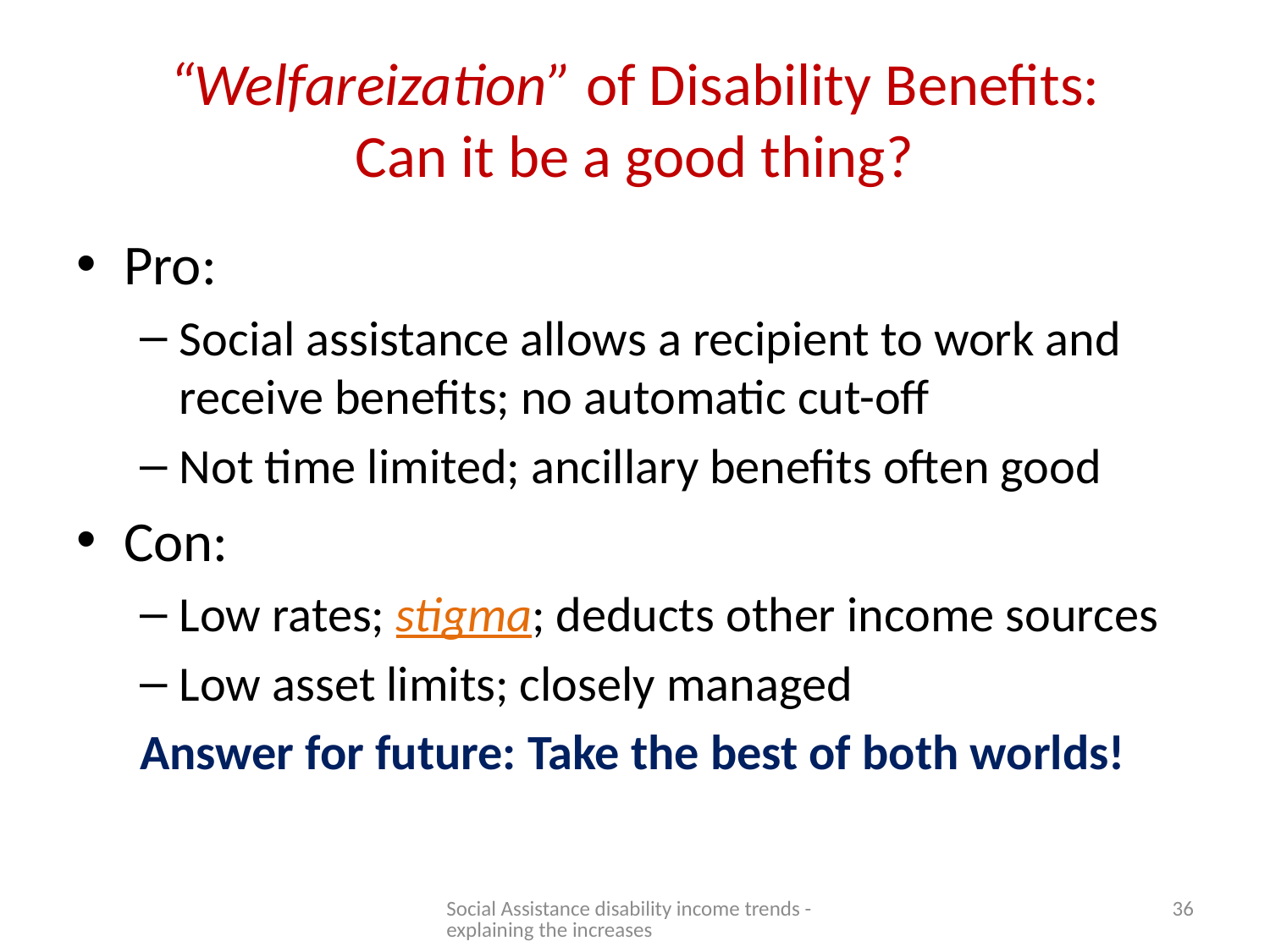

# “Welfareization” of Disability Benefits: Can it be a good thing?
Pro:
Social assistance allows a recipient to work and receive benefits; no automatic cut-off
Not time limited; ancillary benefits often good
Con:
Low rates; stigma; deducts other income sources
Low asset limits; closely managed
Answer for future: Take the best of both worlds!
Social Assistance disability income trends - explaining the increases
36